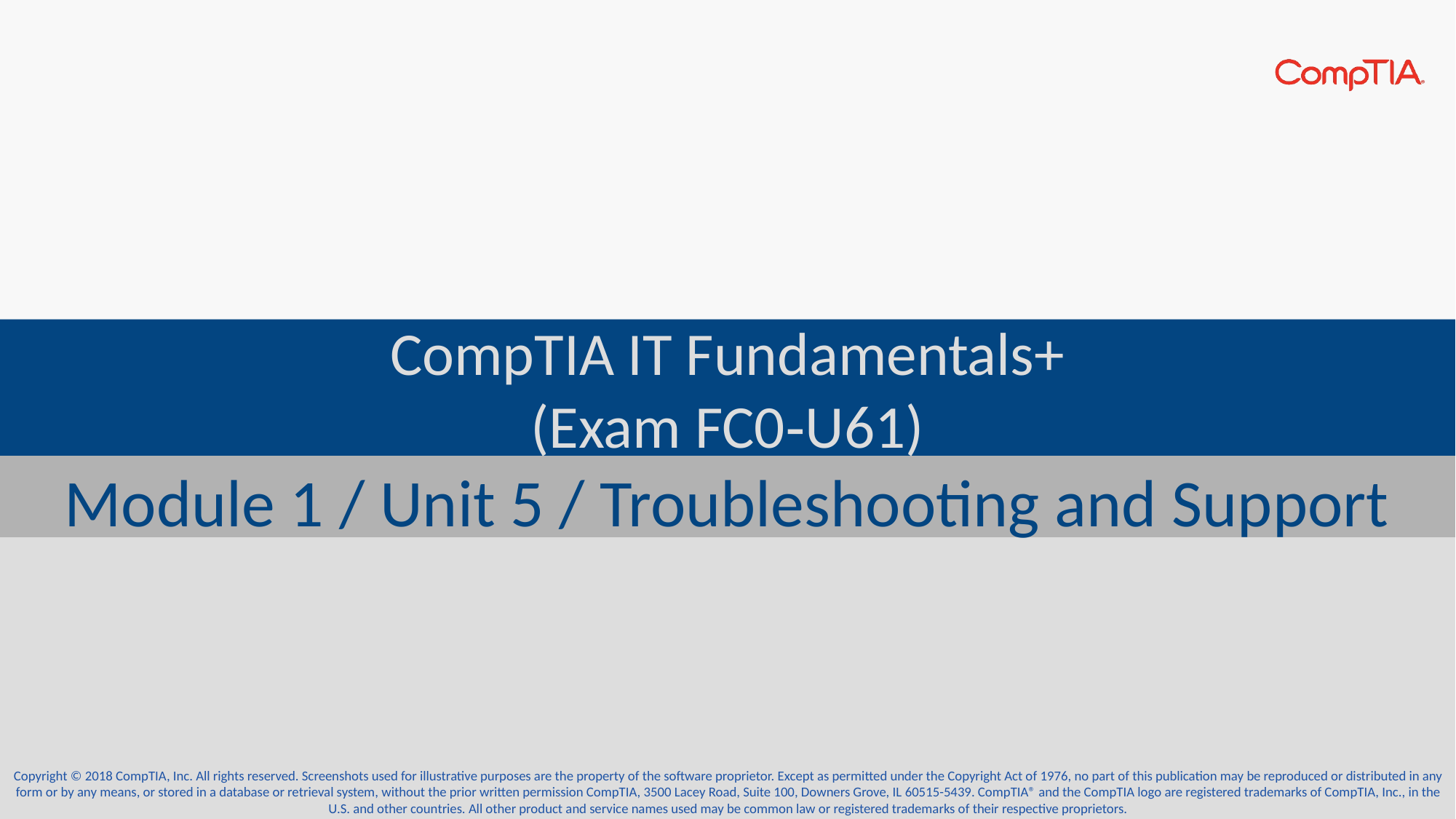

# CompTIA IT Fundamentals+ (Exam FC0‑U61)
Module 1 / Unit 5 / Troubleshooting and Support